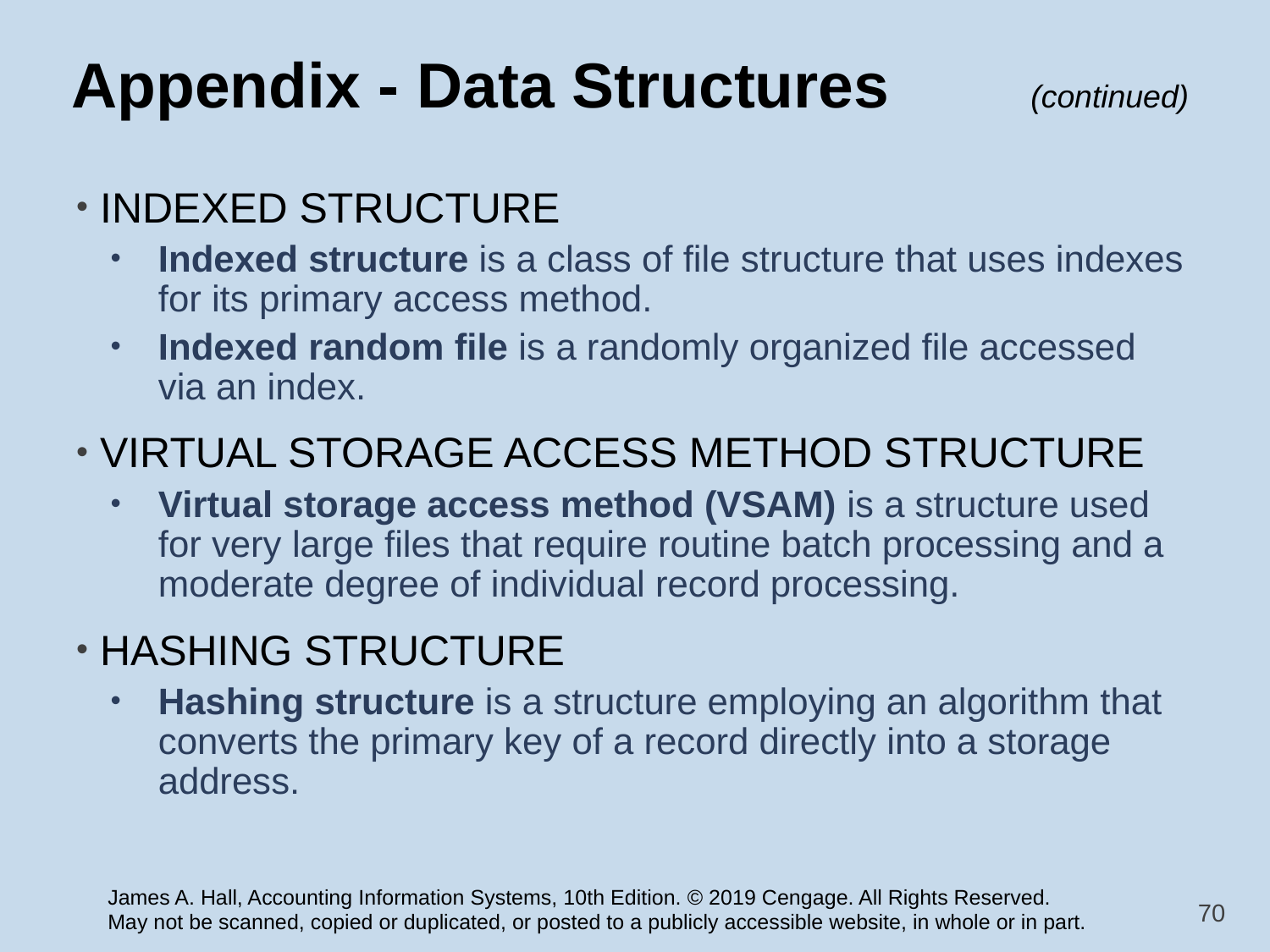

# Appendix - Data Structures        (continued)
INDEXED STRUCTURE
Indexed structure is a class of file structure that uses indexes for its primary access method.
Indexed random file is a randomly organized file accessed via an index.
VIRTUAL STORAGE ACCESS METHOD STRUCTURE
Virtual storage access method (VSAM) is a structure used for very large files that require routine batch processing and a moderate degree of individual record processing.
HASHING STRUCTURE
Hashing structure is a structure employing an algorithm that converts the primary key of a record directly into a storage address.
70